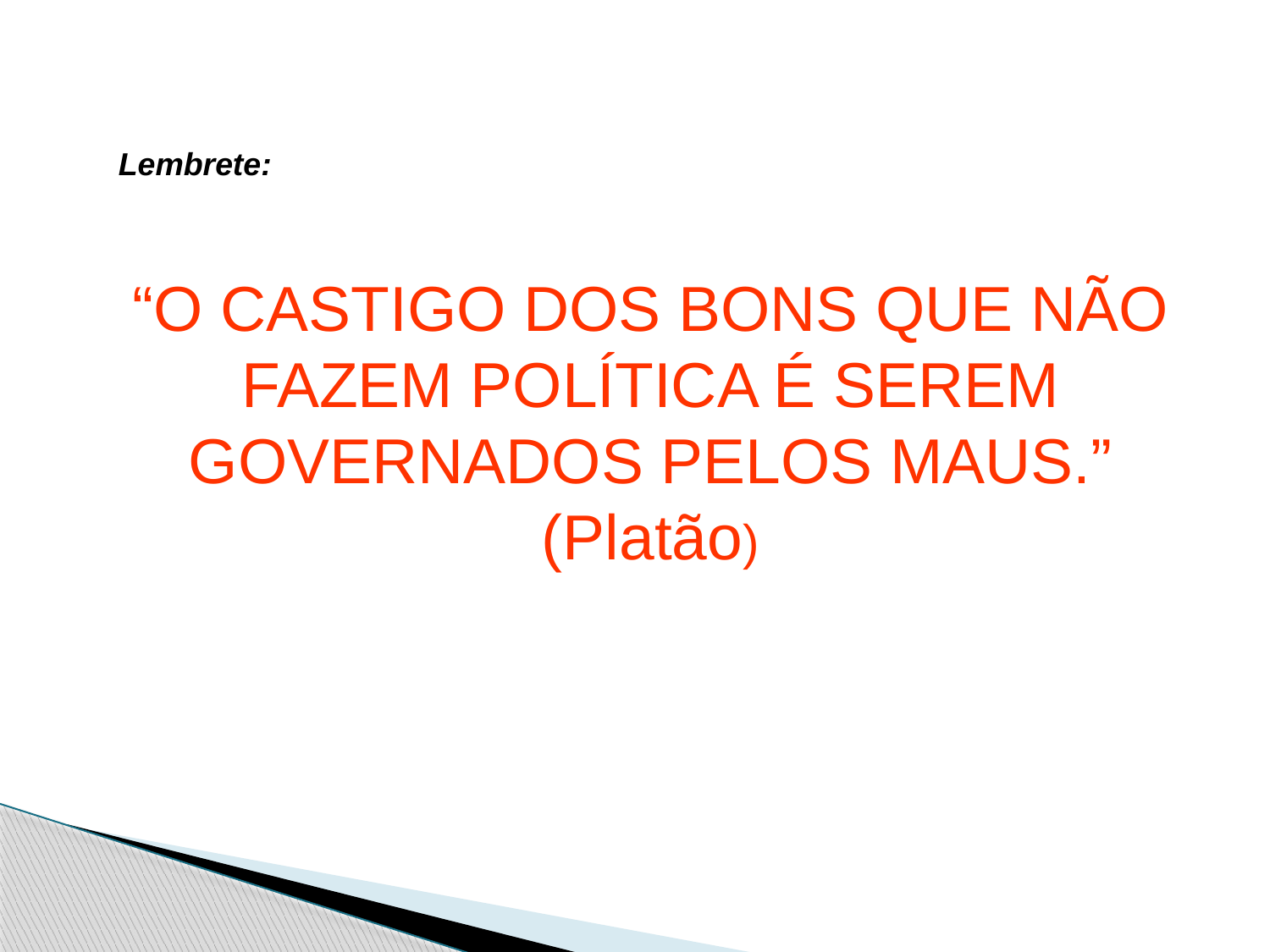

Lembrete:

“O CASTIGO DOS BONS QUE NÃO FAZEM POLÍTICA É SEREM GOVERNADOS PELOS MAUS.” (Platão)